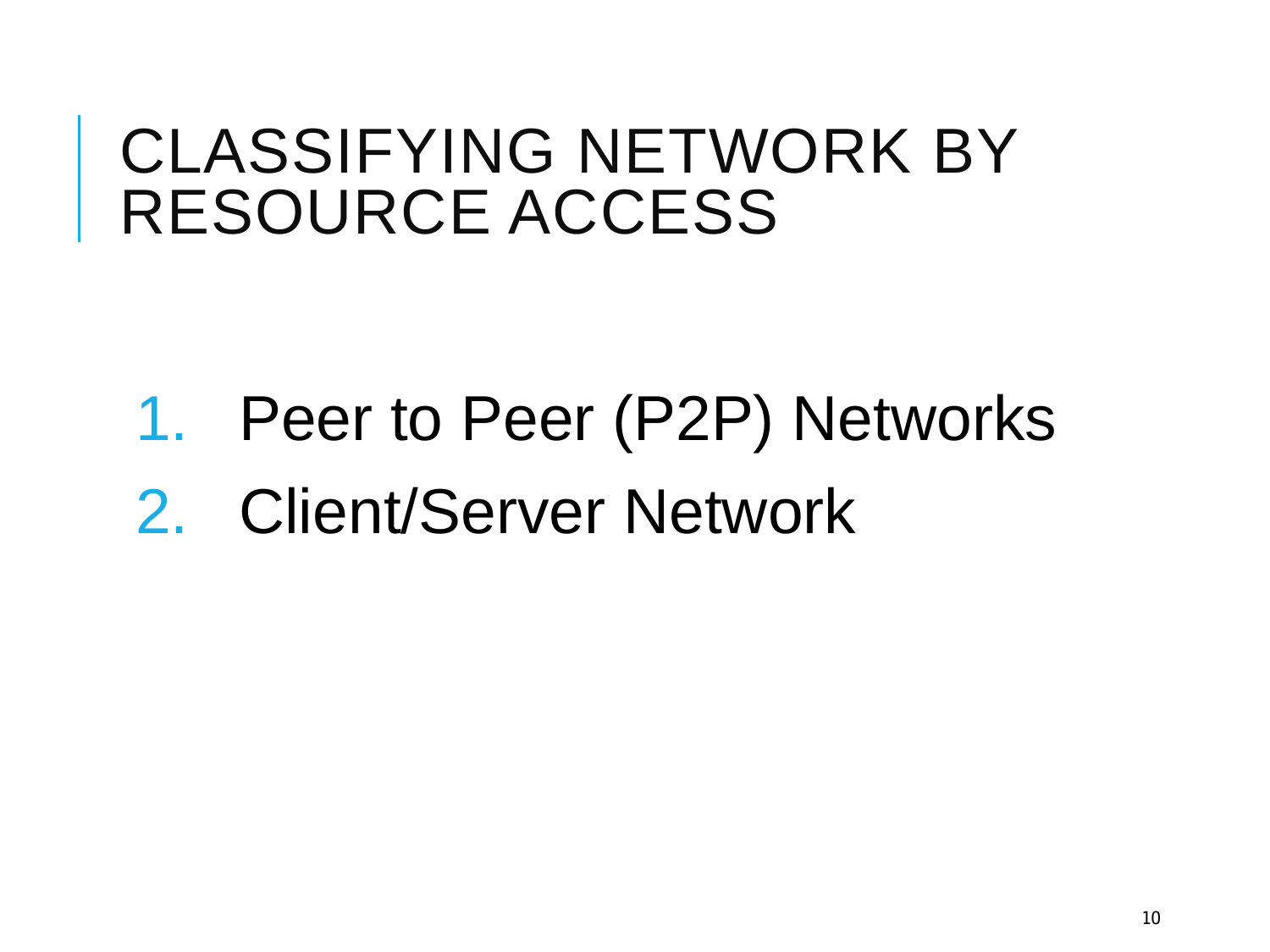

# Classifying Network by Resource Access

Peer to Peer (P2P) Networks
Client/Server Network
10